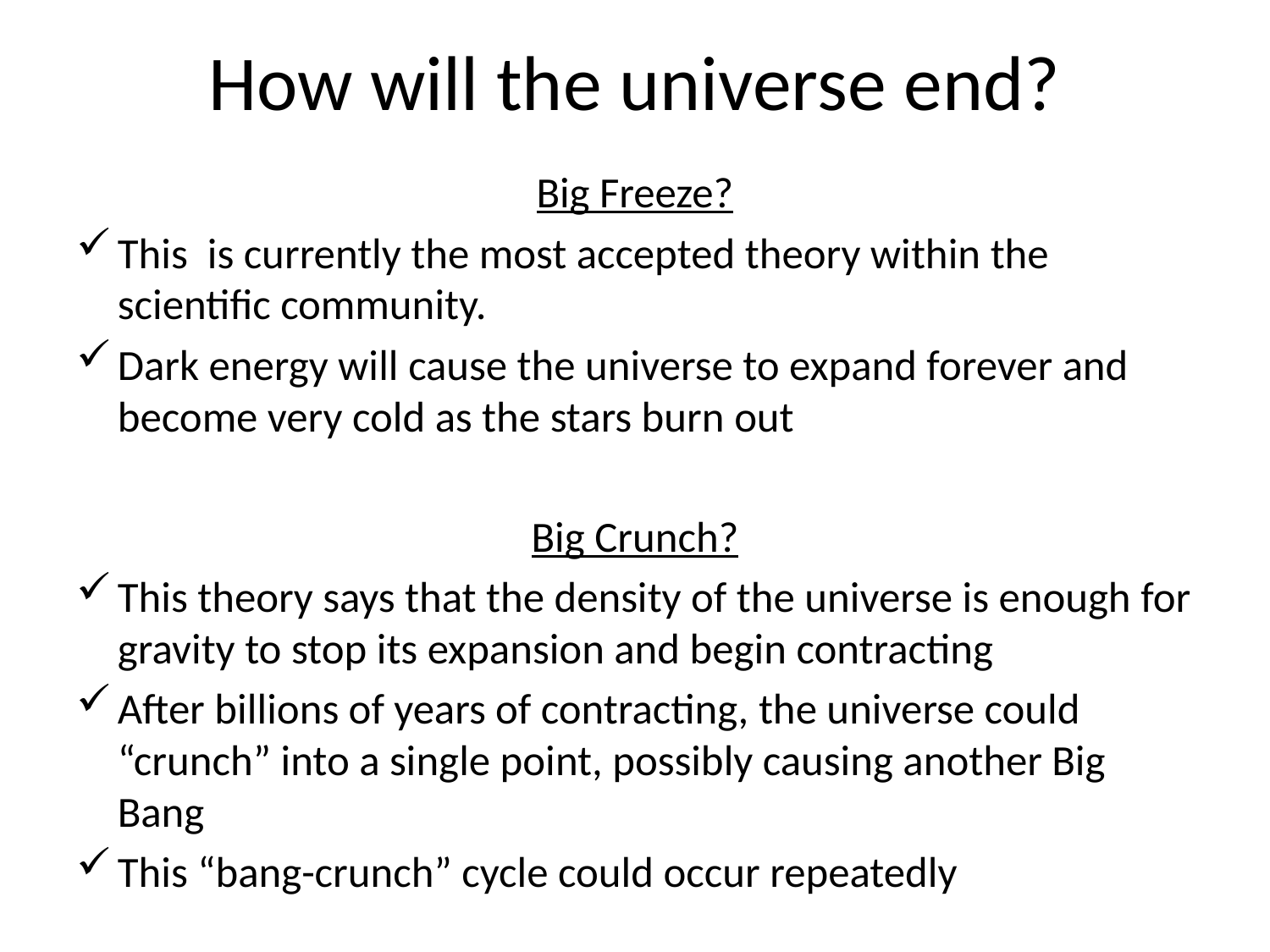

# How will the universe end?
Big Freeze?
This  is currently the most accepted theory within the scientific community.
Dark energy will cause the universe to expand forever and become very cold as the stars burn out

Big Crunch?
This theory says that the density of the universe is enough for gravity to stop its expansion and begin contracting
After billions of years of contracting, the universe could “crunch” into a single point, possibly causing another Big Bang
This “bang-crunch” cycle could occur repeatedly